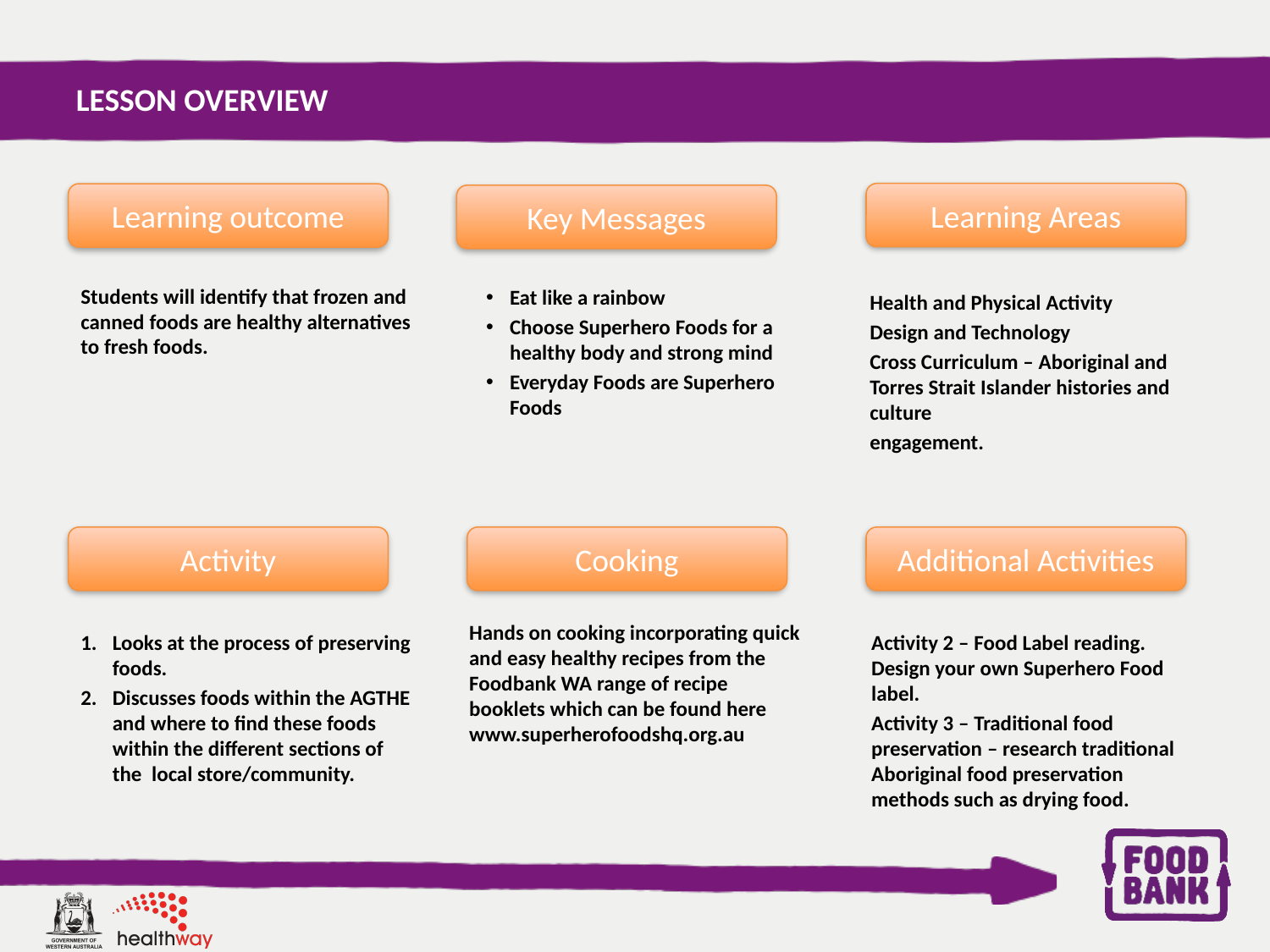

Lesson overview
Learning Areas
Learning outcome
Key Messages
Students will identify that frozen and canned foods are healthy alternatives to fresh foods.
Eat like a rainbow
Choose Superhero Foods for a healthy body and strong mind
Everyday Foods are Superhero Foods

Health and Physical Activity
Design and Technology
Cross Curriculum – Aboriginal and Torres Strait Islander histories and culture
engagement.

Activity
Cooking
Additional Activities
Hands on cooking incorporating quick and easy healthy recipes from the Foodbank WA range of recipe booklets which can be found here www.superherofoodshq.org.au

Looks at the process of preserving foods.
Discusses foods within the AGTHE and where to find these foods within the different sections of the  local store/community.

Activity 2 – Food Label reading. Design your own Superhero Food label.
Activity 3 – Traditional food preservation – research traditional Aboriginal food preservation methods such as drying food.